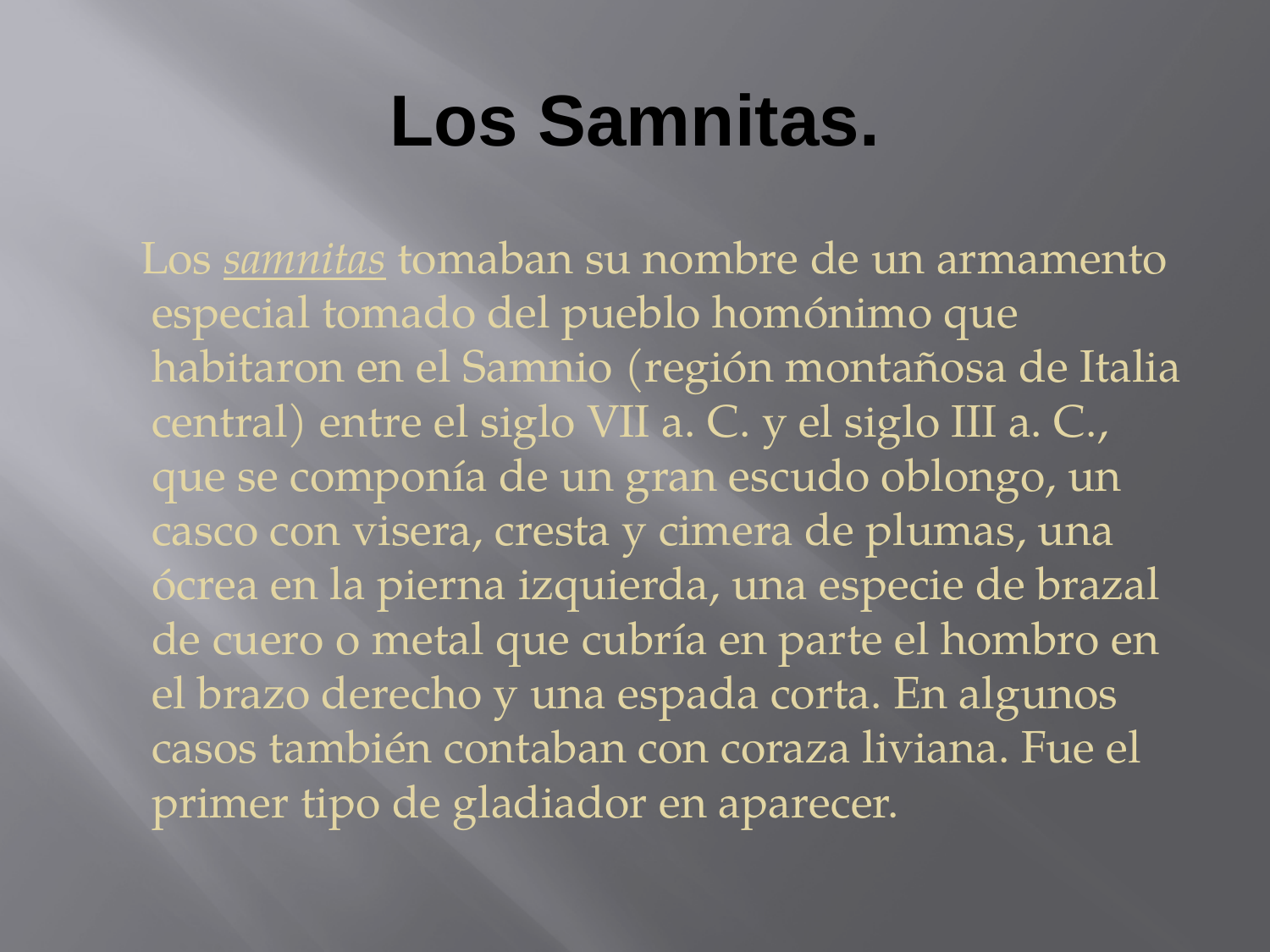

# Los Samnitas.
    Los samnitas tomaban su nombre de un armamento especial tomado del pueblo homónimo que habitaron en el Samnio (región montañosa de Italia central) entre el siglo VII a. C. y el siglo III a. C., que se componía de un gran escudo oblongo, un casco con visera, cresta y cimera de plumas, una ócrea en la pierna izquierda, una especie de brazal de cuero o metal que cubría en parte el hombro en el brazo derecho y una espada corta. En algunos casos también contaban con coraza liviana. Fue el primer tipo de gladiador en aparecer.